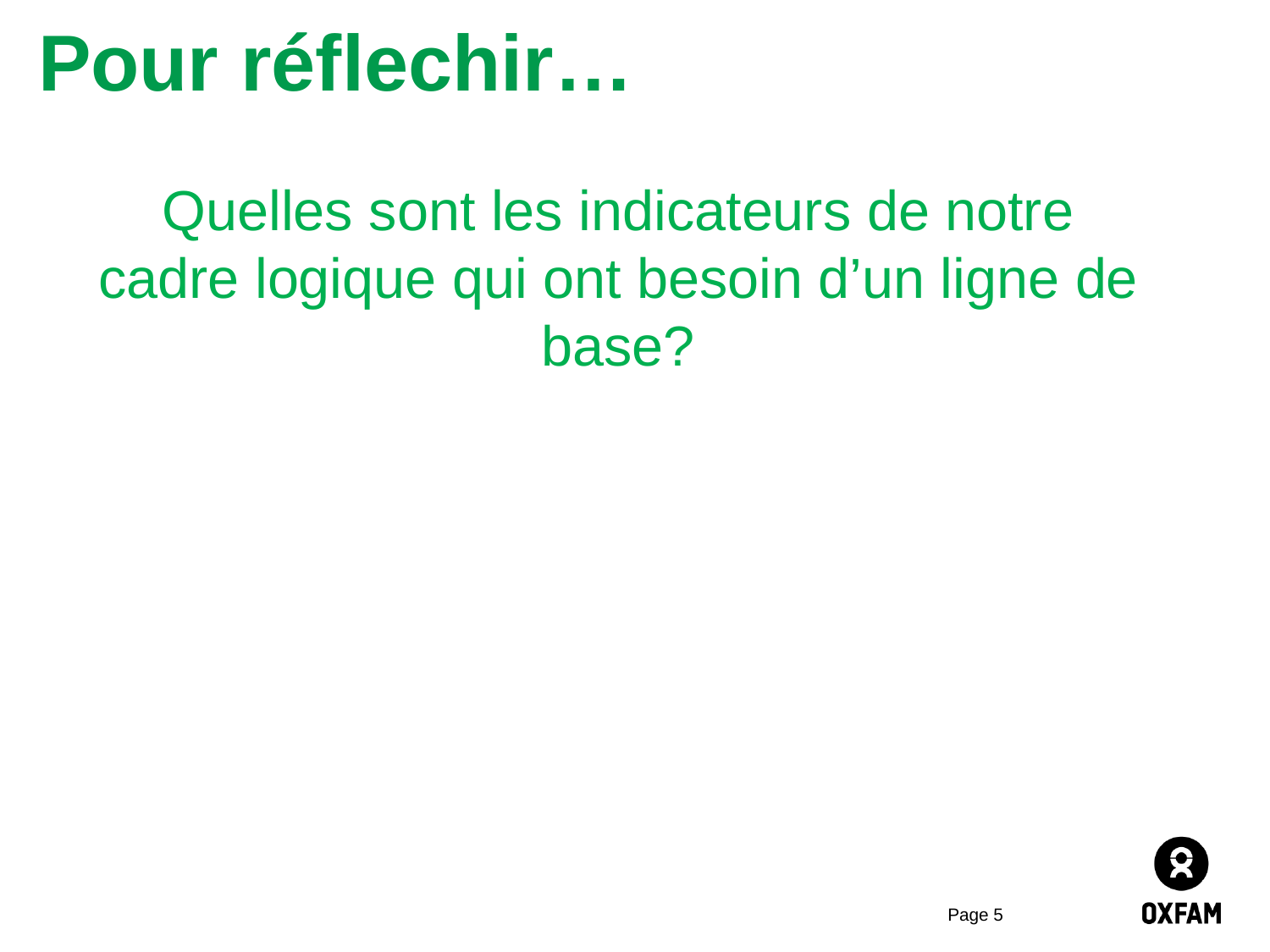

# Pour réflechir…
Quelles sont les indicateurs de notre cadre logique qui ont besoin d’un ligne de base?
Page 5